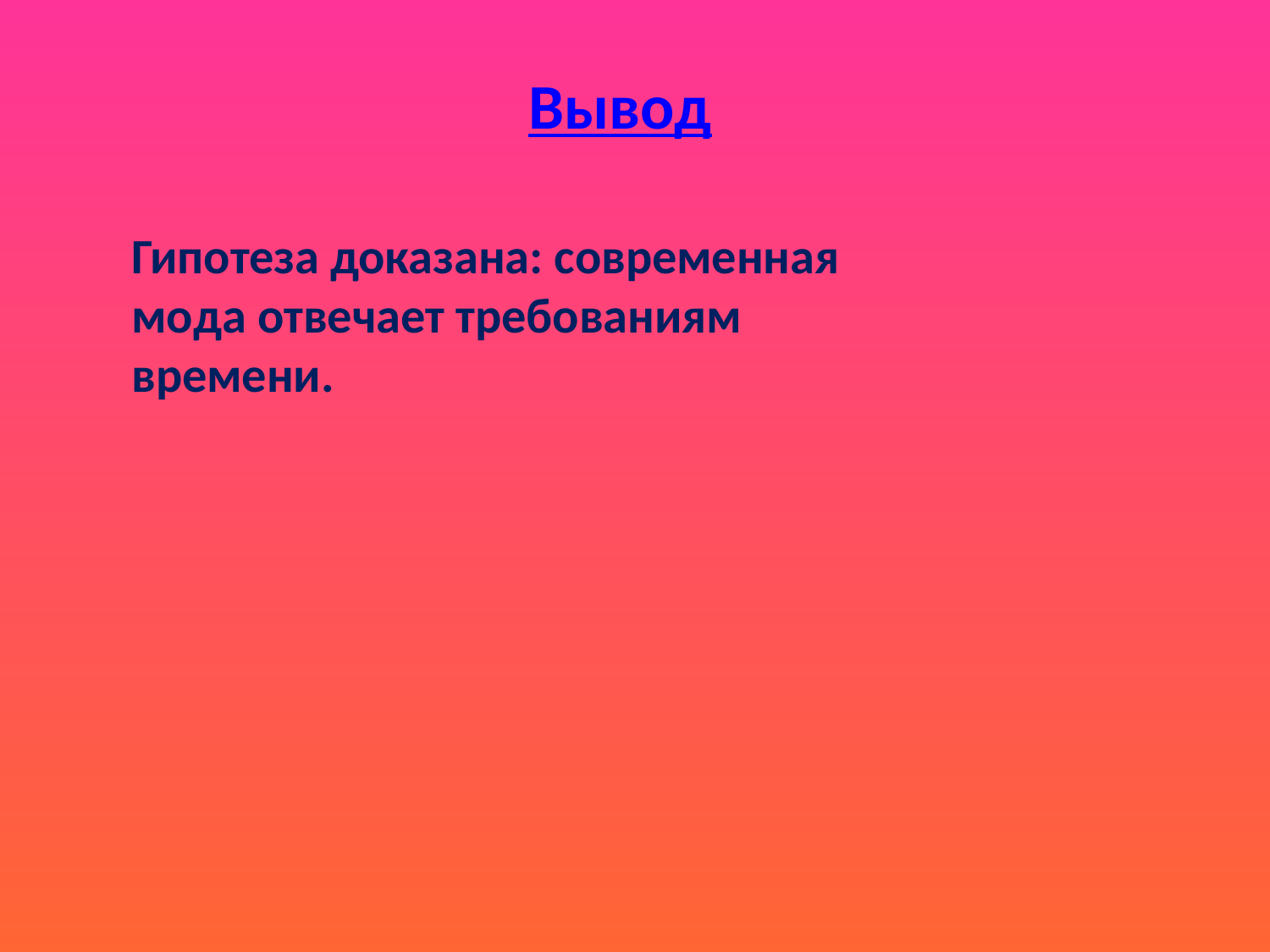

Вывод
Гипотеза доказана: современная мода отвечает требованиям времени.